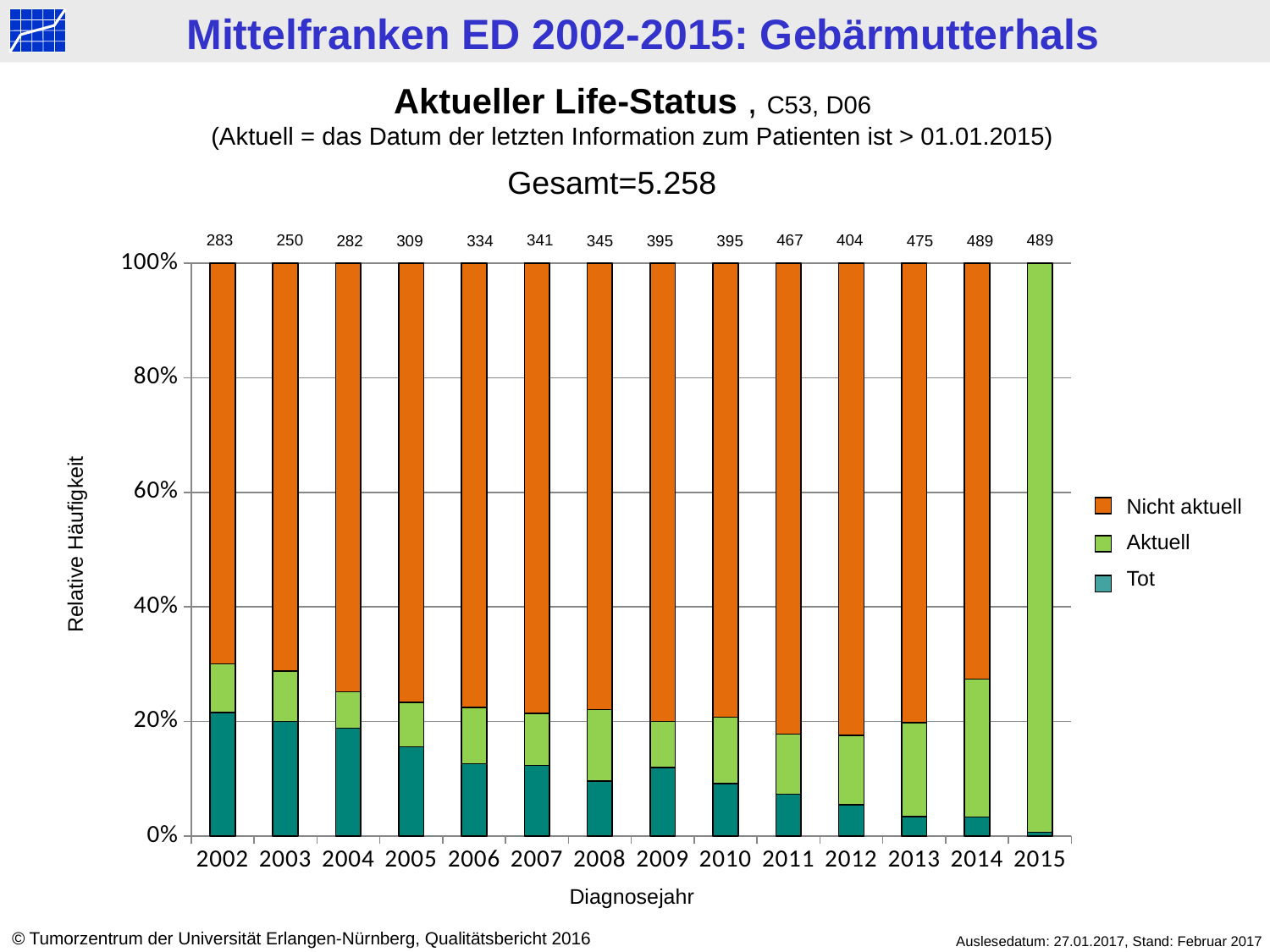

Aktueller Life-Status , C53, D06
(Aktuell = das Datum der letzten Information zum Patienten ist > 01.01.2015)
Gesamt=5.258
467
404
283
250
341
489
282
309
334
395
345
395
475
489

### Chart

| Category | tot | > 2015 | < 2015 |
|---|---|---|---|
| 2002 | 61.0 | 24.0 | 198.0 |
| 2003 | 50.0 | 22.0 | 178.0 |
| 2004 | 53.0 | 18.0 | 211.0 |
| 2005 | 48.0 | 24.0 | 237.0 |
| 2006 | 42.0 | 33.0 | 259.0 |
| 2007 | 42.0 | 31.0 | 268.0 |
| 2008 | 33.0 | 43.0 | 269.0 |
| 2009 | 47.0 | 32.0 | 316.0 |
| 2010 | 36.0 | 46.0 | 313.0 |
| 2011 | 34.0 | 49.0 | 384.0 |
| 2012 | 22.0 | 49.0 | 333.0 |
| 2013 | 16.0 | 78.0 | 381.0 |
| 2014 | 16.0 | 118.0 | 355.0 |
| 2015 | 3.0 | 486.0 | 0.0 |
Nicht aktuell
Aktuell
Tot

Relative Häufigkeit

Diagnosejahr